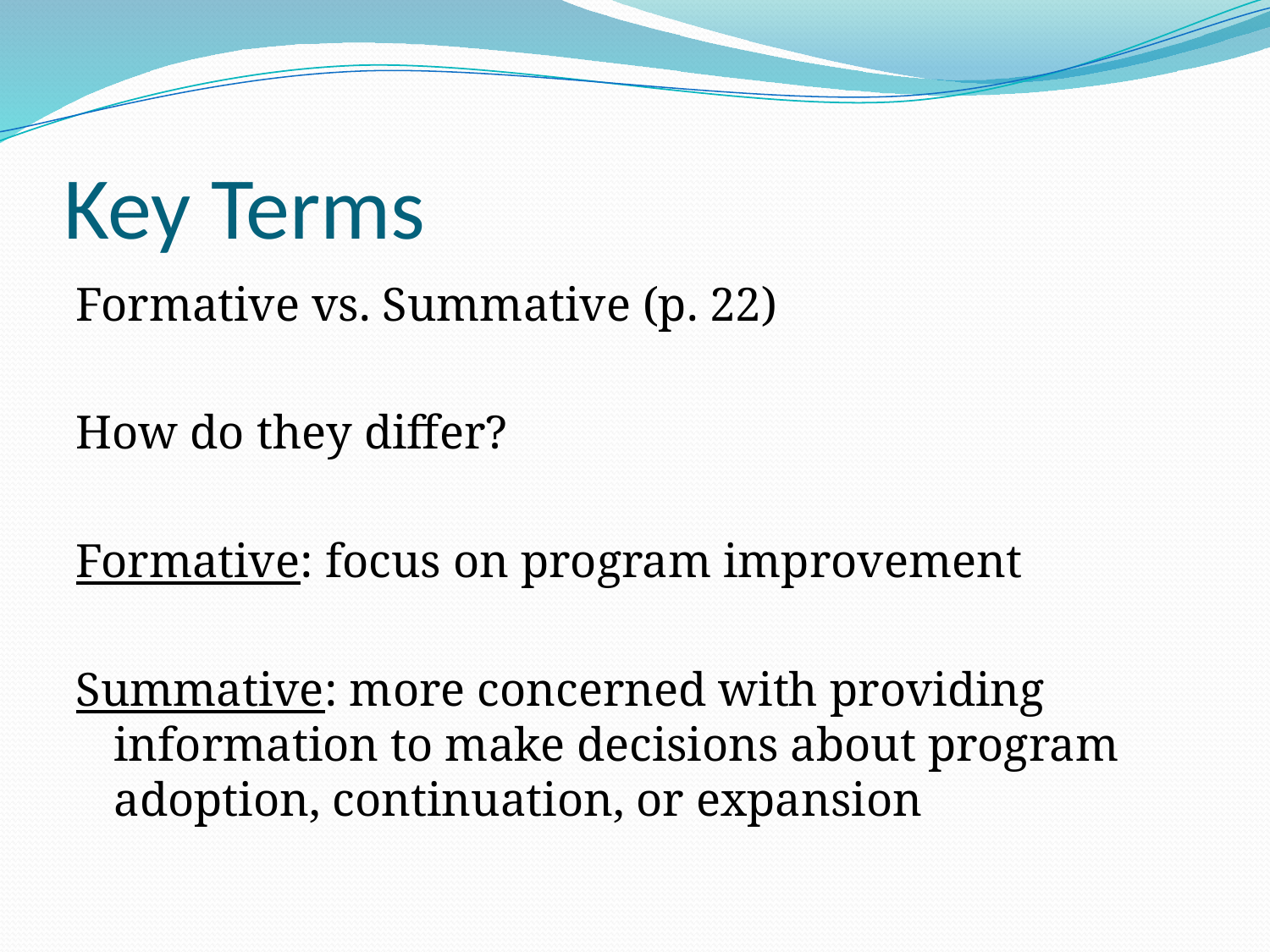

# Key Terms
Formative vs. Summative (p. 22)

How do they differ?

Formative: focus on program improvement

Summative: more concerned with providing information to make decisions about program adoption, continuation, or expansion